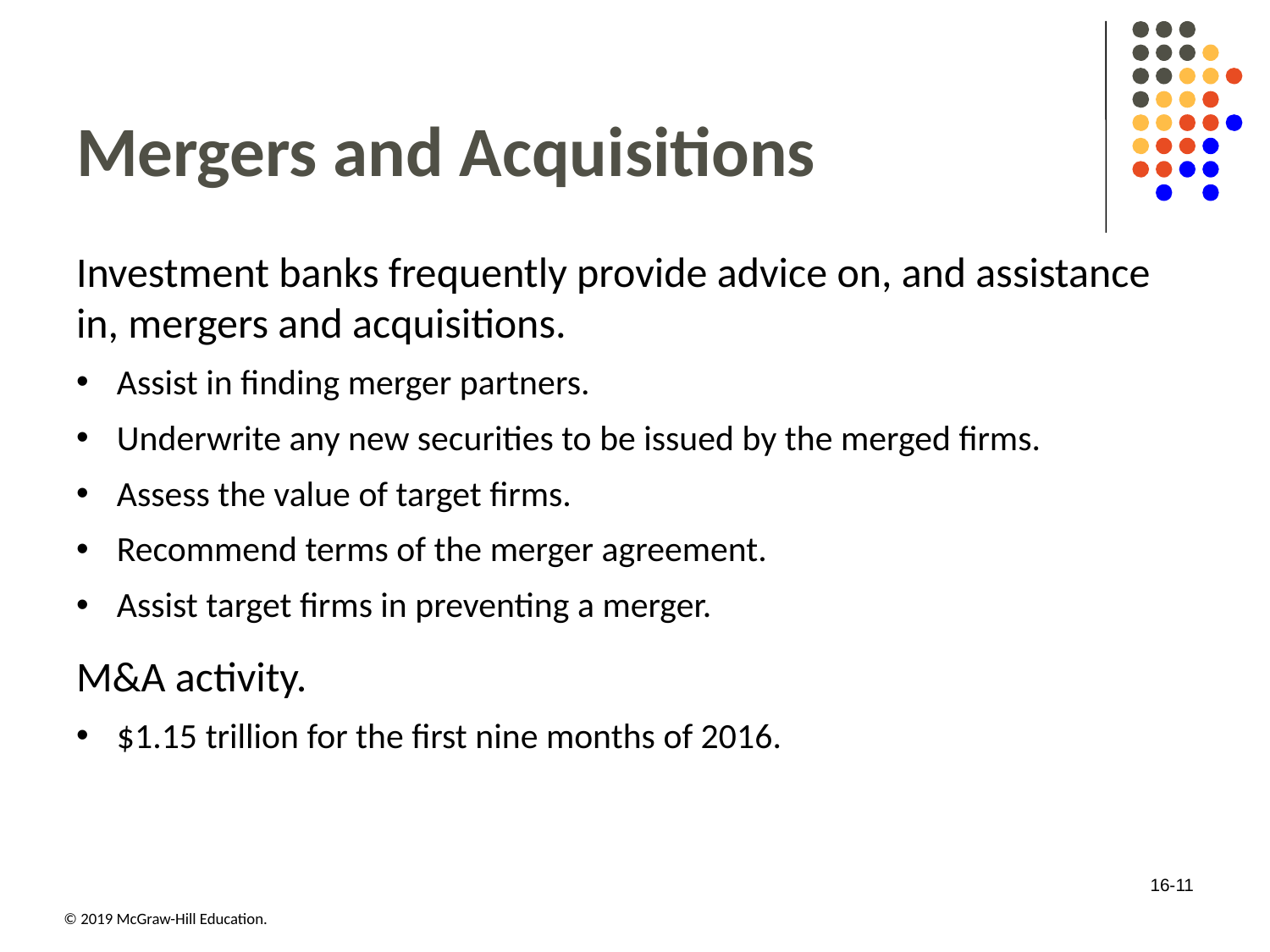

# Mergers and Acquisitions
Investment banks frequently provide advice on, and assistance in, mergers and acquisitions.
Assist in finding merger partners.
Underwrite any new securities to be issued by the merged firms.
Assess the value of target firms.
Recommend terms of the merger agreement.
Assist target firms in preventing a merger.
M&A activity.
$1.15 trillion for the first nine months of 2016.
16-11